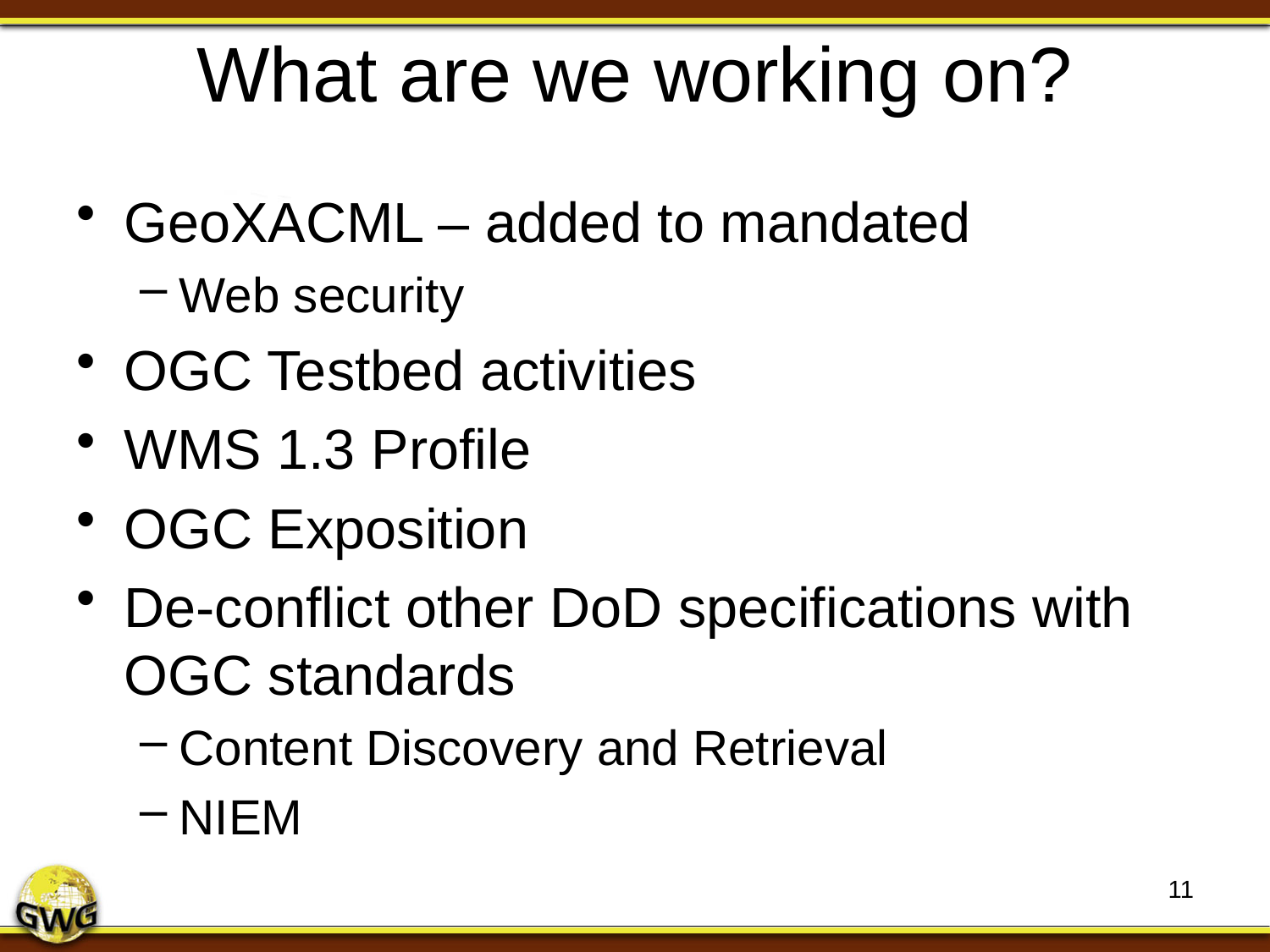

# What are we working on?
GeoXACML – added to mandated
Web security
OGC Testbed activities
WMS 1.3 Profile
OGC Exposition
De-conflict other DoD specifications with OGC standards
Content Discovery and Retrieval
NIEM
11